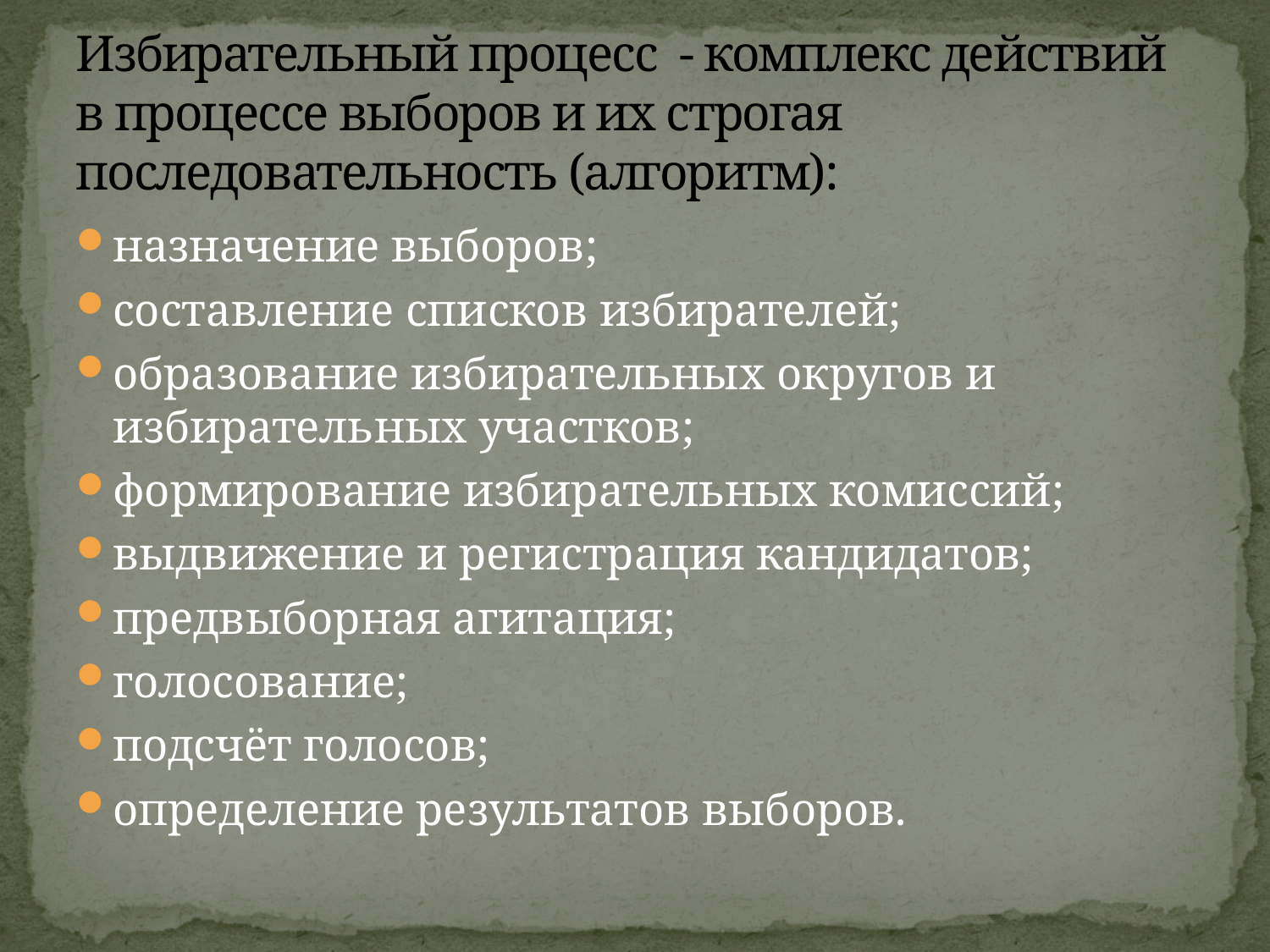

# Избирательный процесс  - комплекс действий в процессе выборов и их строгая последовательность (алгоритм):
назначение выборов;
составление списков избирателей;
образование избирательных округов и избирательных участков;
формирование избирательных комиссий;
выдвижение и регистрация кандидатов;
предвыборная агитация;
голосование;
подсчёт голосов;
определение результатов выборов.